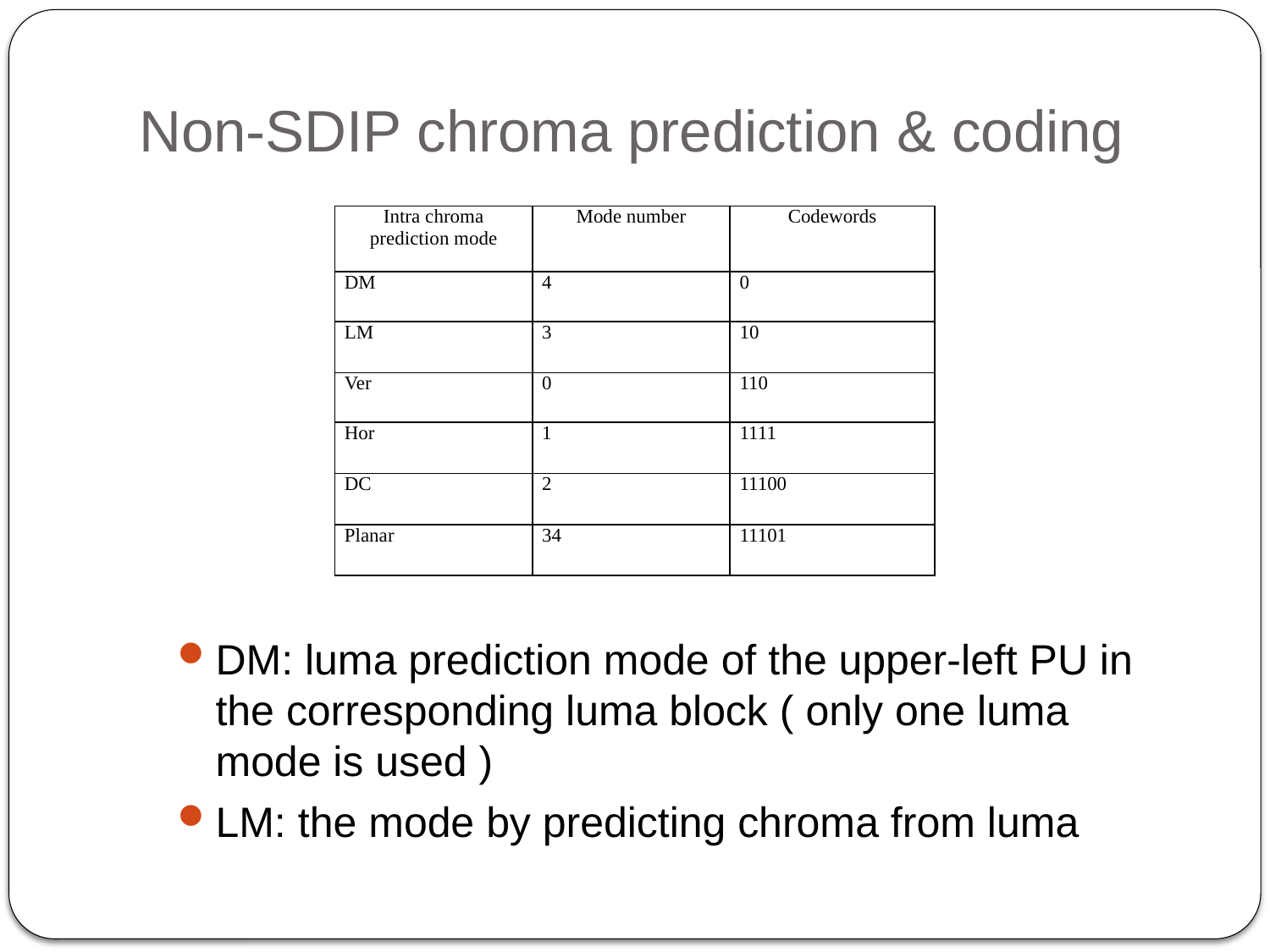

# Non-SDIP chroma prediction & coding
| Intra chroma prediction mode | Mode number | Codewords |
| --- | --- | --- |
| DM | 4 | 0 |
| LM | 3 | 10 |
| Ver | 0 | 110 |
| Hor | 1 | 1111 |
| DC | 2 | 11100 |
| Planar | 34 | 11101 |
DM: luma prediction mode of the upper-left PU in the corresponding luma block ( only one luma mode is used )
LM: the mode by predicting chroma from luma